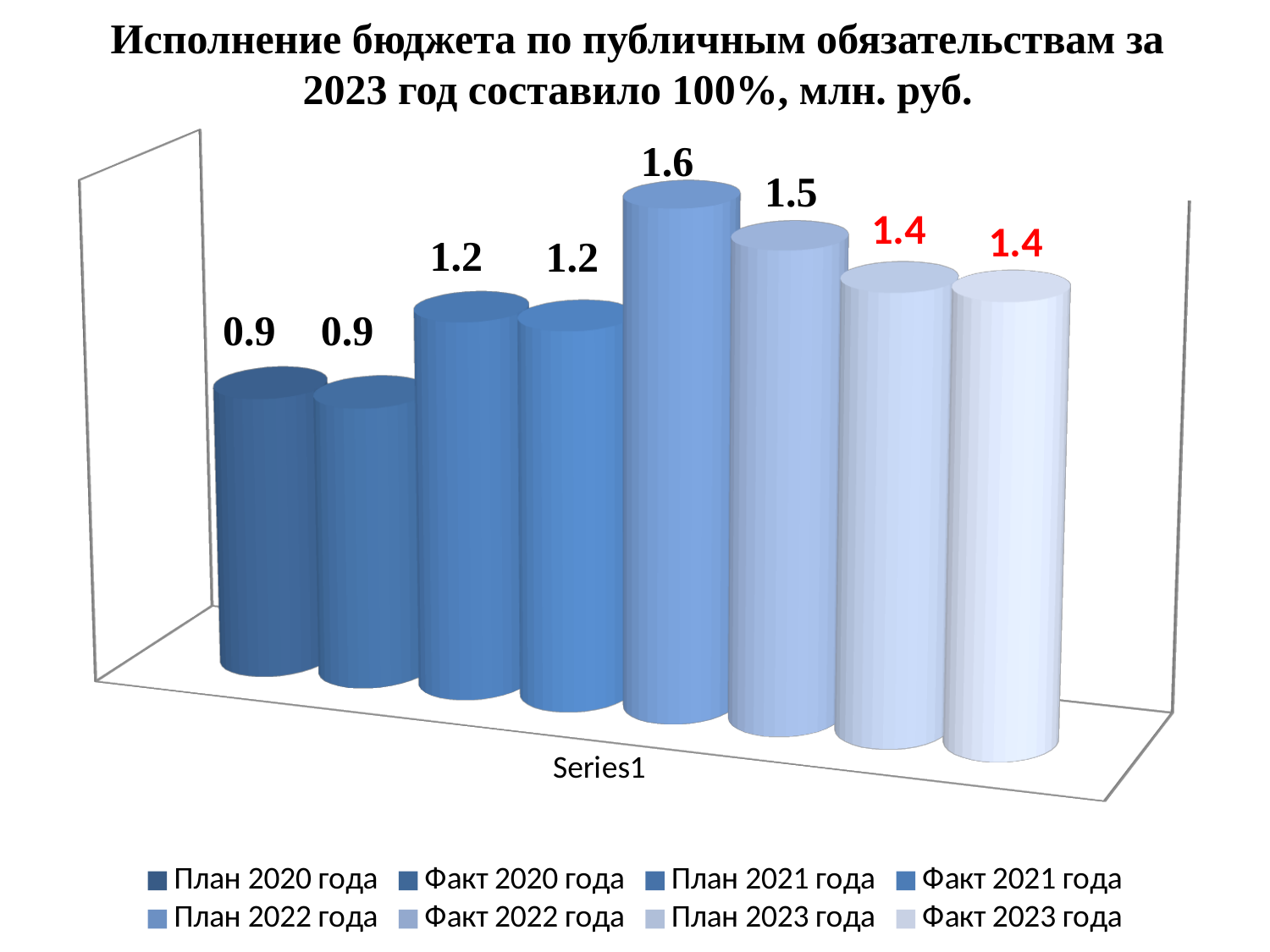

Исполнение бюджета по публичным обязательствам за 2023 год составило 100%, млн. руб.

[unsupported chart]